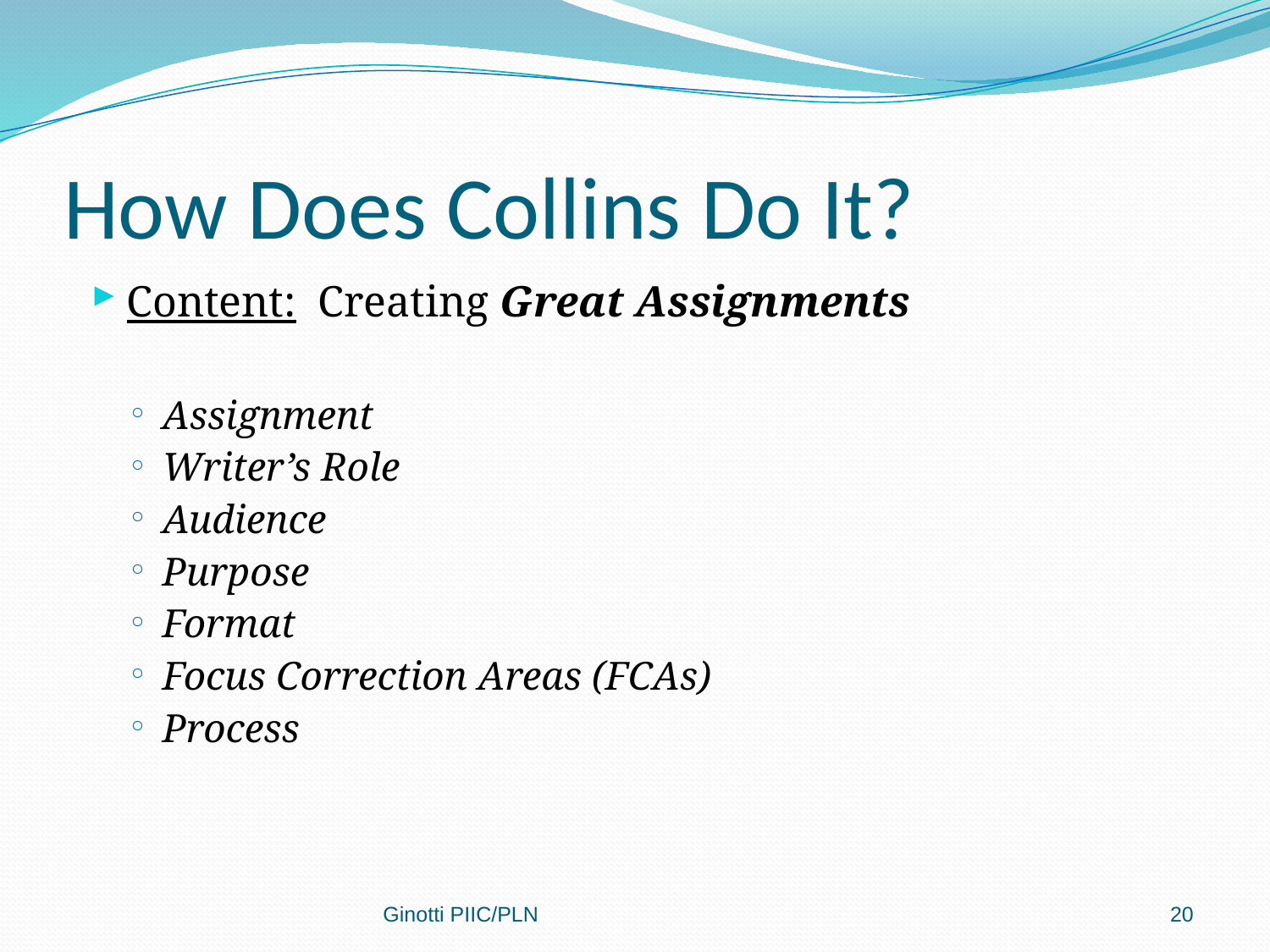

# How Does Collins Do It?
Content:  Creating Great Assignments

Assignment
Writer’s Role
Audience
Purpose
Format
Focus Correction Areas (FCAs)
Process
Ginotti PIIC/PLN
20